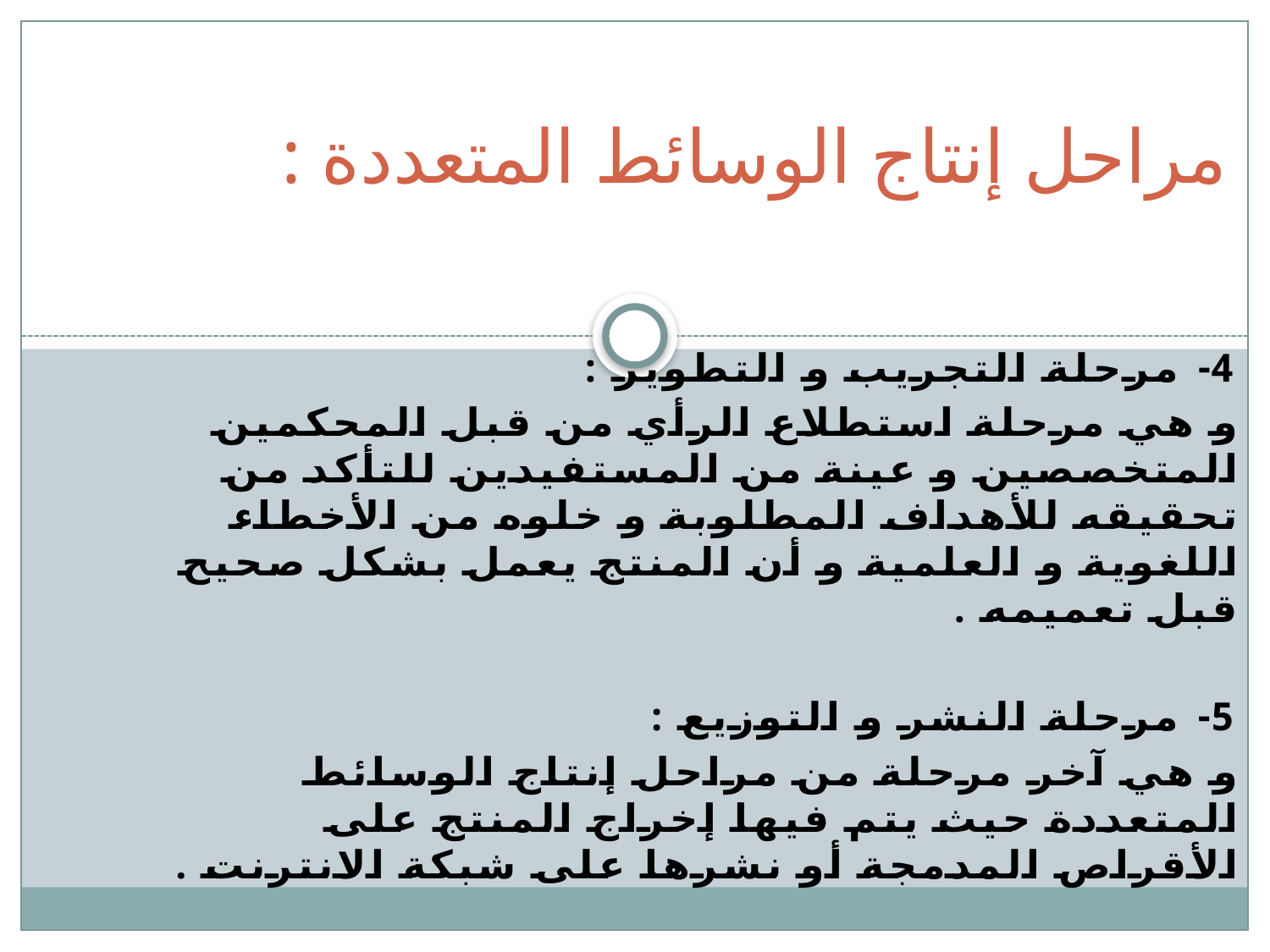

# مراحل إنتاج الوسائط المتعددة :
4- مرحلة التجريب و التطوير :
و هي مرحلة استطلاع الرأي من قبل المحكمين المتخصصين و عينة من المستفيدين للتأكد من تحقيقه للأهداف المطلوبة و خلوه من الأخطاء اللغوية و العلمية و أن المنتج يعمل بشكل صحيح قبل تعميمه .

5- مرحلة النشر و التوزيع :
و هي آخر مرحلة من مراحل إنتاج الوسائط المتعددة حيث يتم فيها إخراج المنتج على الأقراص المدمجة أو نشرها على شبكة الانترنت .